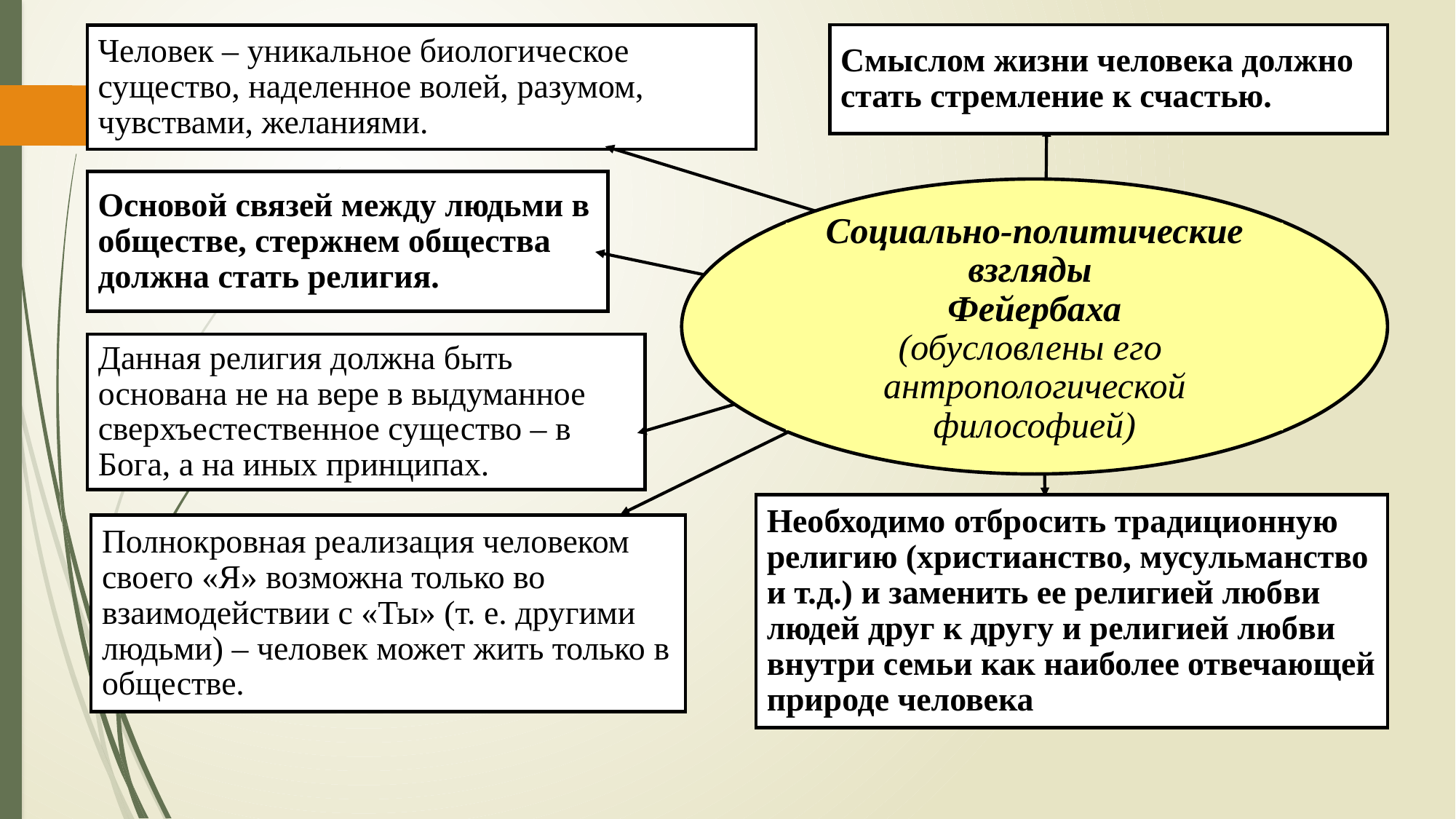

Смыслом жизни человека должно стать стремление к счастью.
Человек – уникальное биологическое существо, наделенное волей, разумом, чувствами, желаниями.

Основой связей между людьми в обществе, стержнем общества должна стать религия.

Социально-политические взгляды
Фейербаха
(обусловлены его
антропологической философией)

Данная религия должна быть основана не на вере в выдуманное сверхъестественное существо – в Бога, а на иных принципах.

Необходимо отбросить традиционную религию (христианство, мусульманство и т.д.) и заменить ее религией любви людей друг к другу и религией любви внутри семьи как наиболее отвечающей природе человека
Полнокровная реализация человеком своего «Я» возможна только во взаимодействии с «Ты» (т. е. другими людьми) – человек может жить только в обществе.